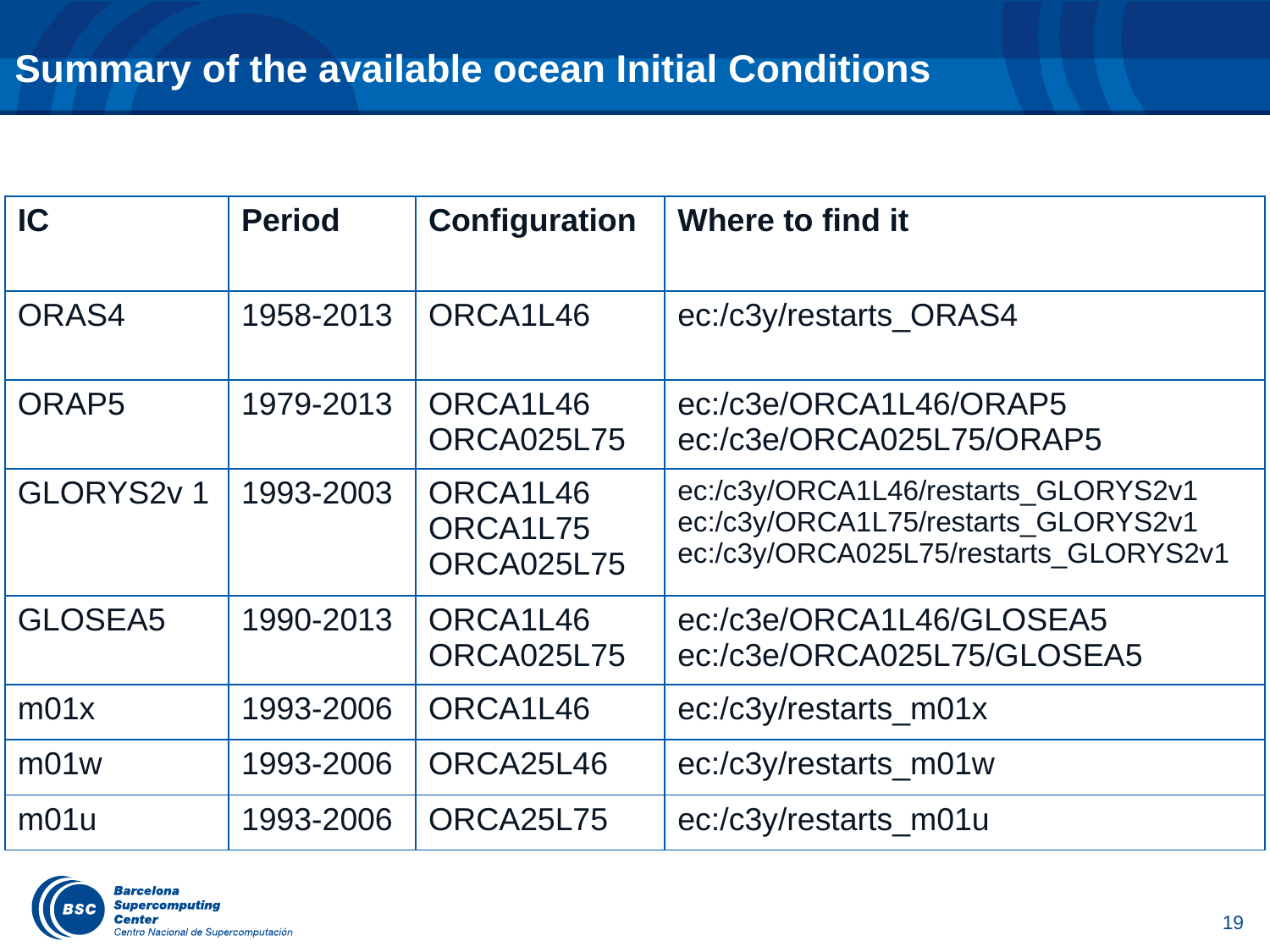

Summary of the available ocean Initial Conditions
| IC | Period | Configuration | Where to find it |
| --- | --- | --- | --- |
| ORAS4 | 1958-2013 | ORCA1L46 | ec:/c3y/restarts\_ORAS4 |
| ORAP5 | 1979-2013 | ORCA1L46 ORCA025L75 | ec:/c3e/ORCA1L46/ORAP5 ec:/c3e/ORCA025L75/ORAP5 |
| GLORYS2v 1 | 1993-2003 | ORCA1L46 ORCA1L75 ORCA025L75 | ec:/c3y/ORCA1L46/restarts\_GLORYS2v1 ec:/c3y/ORCA1L75/restarts\_GLORYS2v1 ec:/c3y/ORCA025L75/restarts\_GLORYS2v1 |
| GLOSEA5 | 1990-2013 | ORCA1L46 ORCA025L75 | ec:/c3e/ORCA1L46/GLOSEA5 ec:/c3e/ORCA025L75/GLOSEA5 |
| m01x | 1993-2006 | ORCA1L46 | ec:/c3y/restarts\_m01x |
| m01w | 1993-2006 | ORCA25L46 | ec:/c3y/restarts\_m01w |
| m01u | 1993-2006 | ORCA25L75 | ec:/c3y/restarts\_m01u |
19